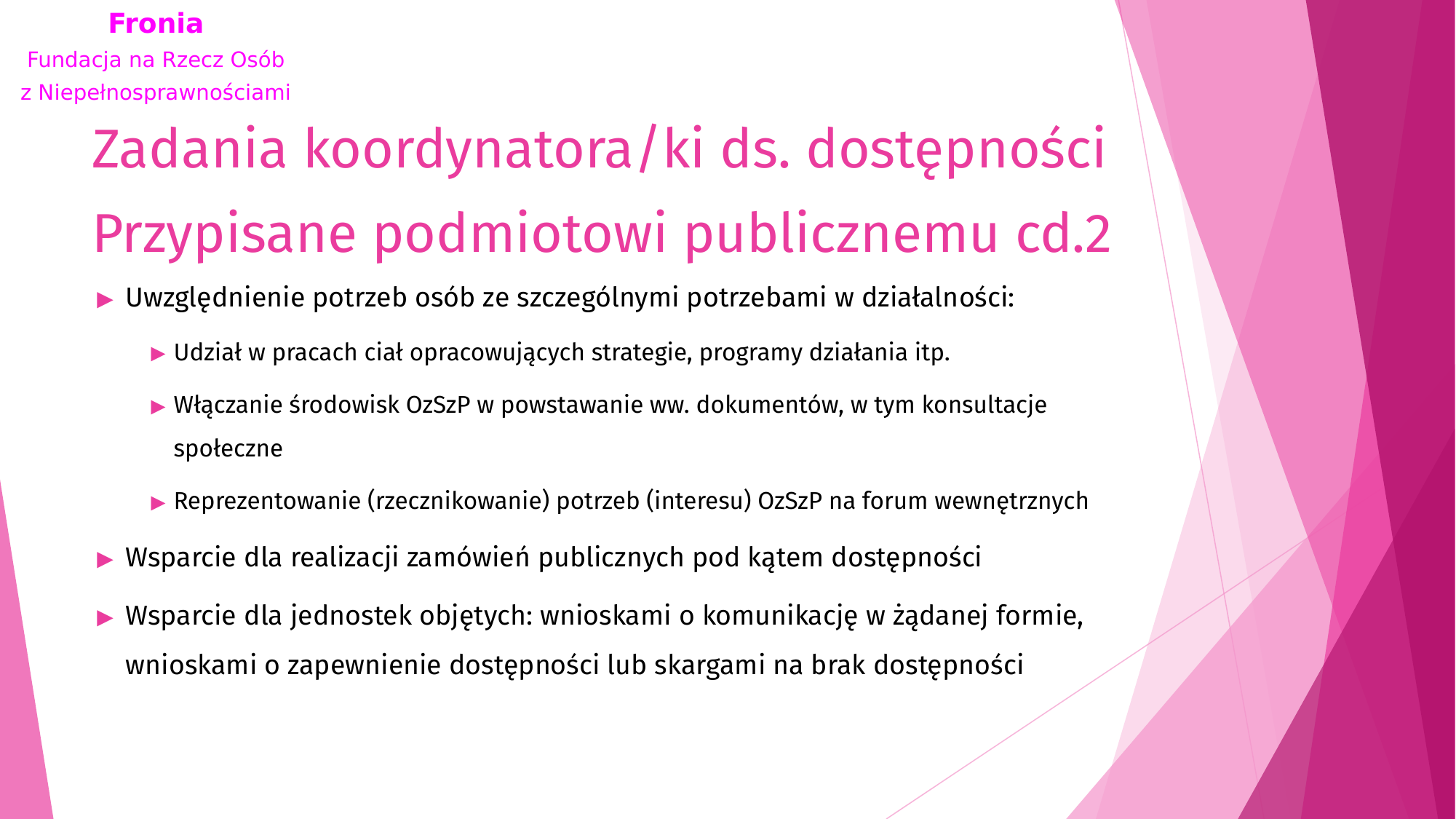

# Zadania koordynatora/ki ds. dostępności Przypisane podmiotowi publicznemu cd.2
Uwzględnienie potrzeb osób ze szczególnymi potrzebami w działalności:
Udział w pracach ciał opracowujących strategie, programy działania itp.
Włączanie środowisk OzSzP w powstawanie ww. dokumentów, w tym konsultacje społeczne
Reprezentowanie (rzecznikowanie) potrzeb (interesu) OzSzP na forum wewnętrznych
Wsparcie dla realizacji zamówień publicznych pod kątem dostępności
Wsparcie dla jednostek objętych: wnioskami o komunikację w żądanej formie, wnioskami o zapewnienie dostępności lub skargami na brak dostępności